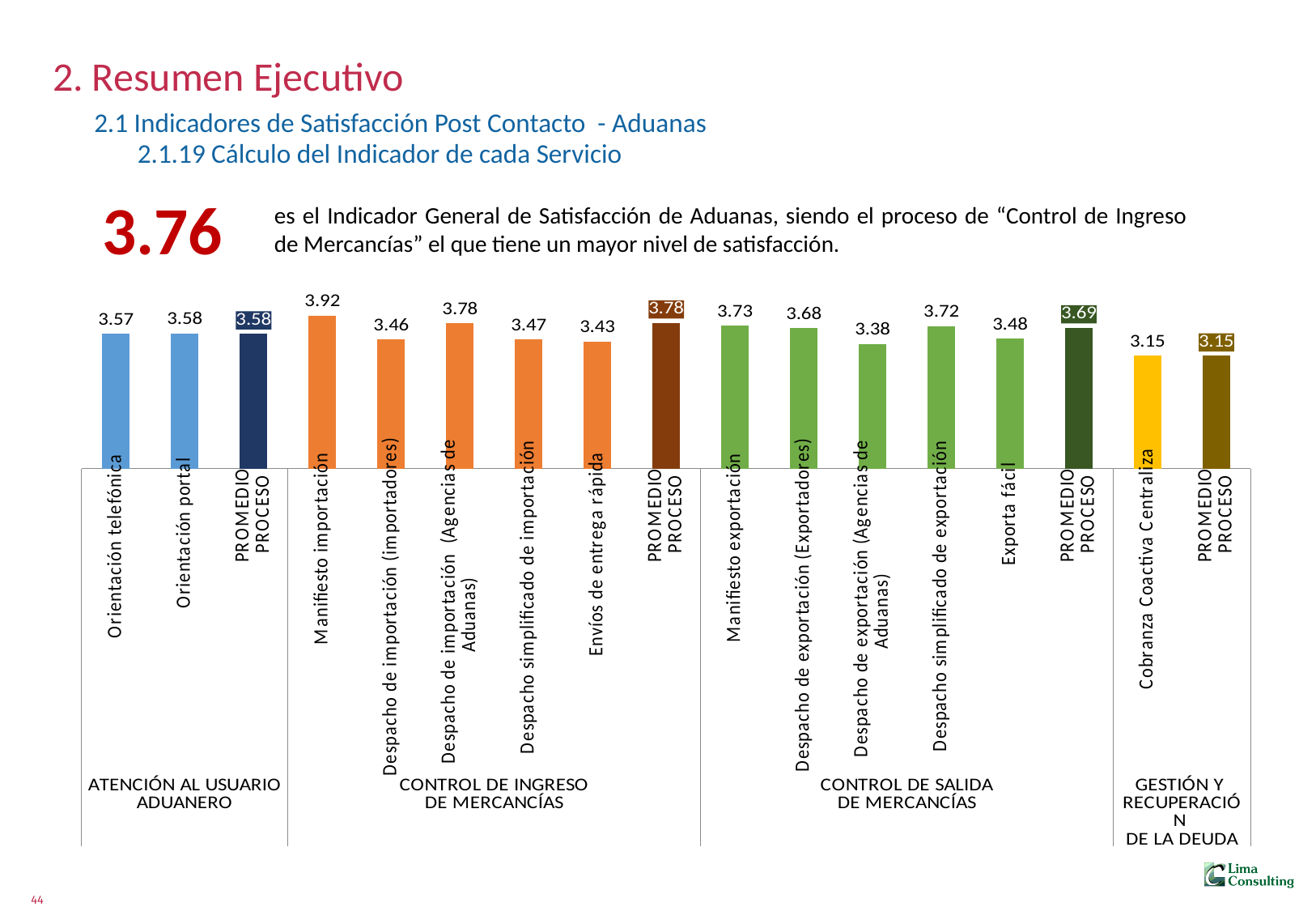

# 2. Resumen Ejecutivo 2.1 Indicadores de Satisfacción Post Contacto  - Aduanas 2.1.19 Cálculo del Indicador de cada Servicio
3.76
es el Indicador General de Satisfacción de Aduanas, siendo el proceso de “Control de Ingreso de Mercancías” el que tiene un mayor nivel de satisfacción.

### Chart

| Category |  |
|---|---|
| Orientación telefónica | 3.5749999875 |
| Orientación portal | 3.5803572000000004 |
| PROMEDIO
PROCESO | 3.575743063242042 |
| Manifiesto importación | 3.9222222999999996 |
| Despacho de importación (importadores) | 3.461111116666667 |
| Despacho de importación  (Agencias de Aduanas) | 3.777777866666667 |
| Despacho simplificado de importación | 3.4683333333333333 |
| Envíos de entrega rápida | 3.4266666500000005 |
| PROMEDIO
PROCESO | 3.782476729977692 |
| Manifiesto exportación | 3.7277778333333336 |
| Despacho de exportación (Exportadores) | 3.684444433333333 |
| Despacho de exportación (Agencias de Aduanas) | 3.3821111 |
| Despacho simplificado de exportación | 3.7211110666666665 |
| Exporta fácil | 3.482777783333333 |
| PROMEDIO
PROCESO | 3.6895360340832406 |
| Cobranza Coactiva Centraliza | 3.154166666666667 |
| PROMEDIO
PROCESO | 3.154166666666667 |